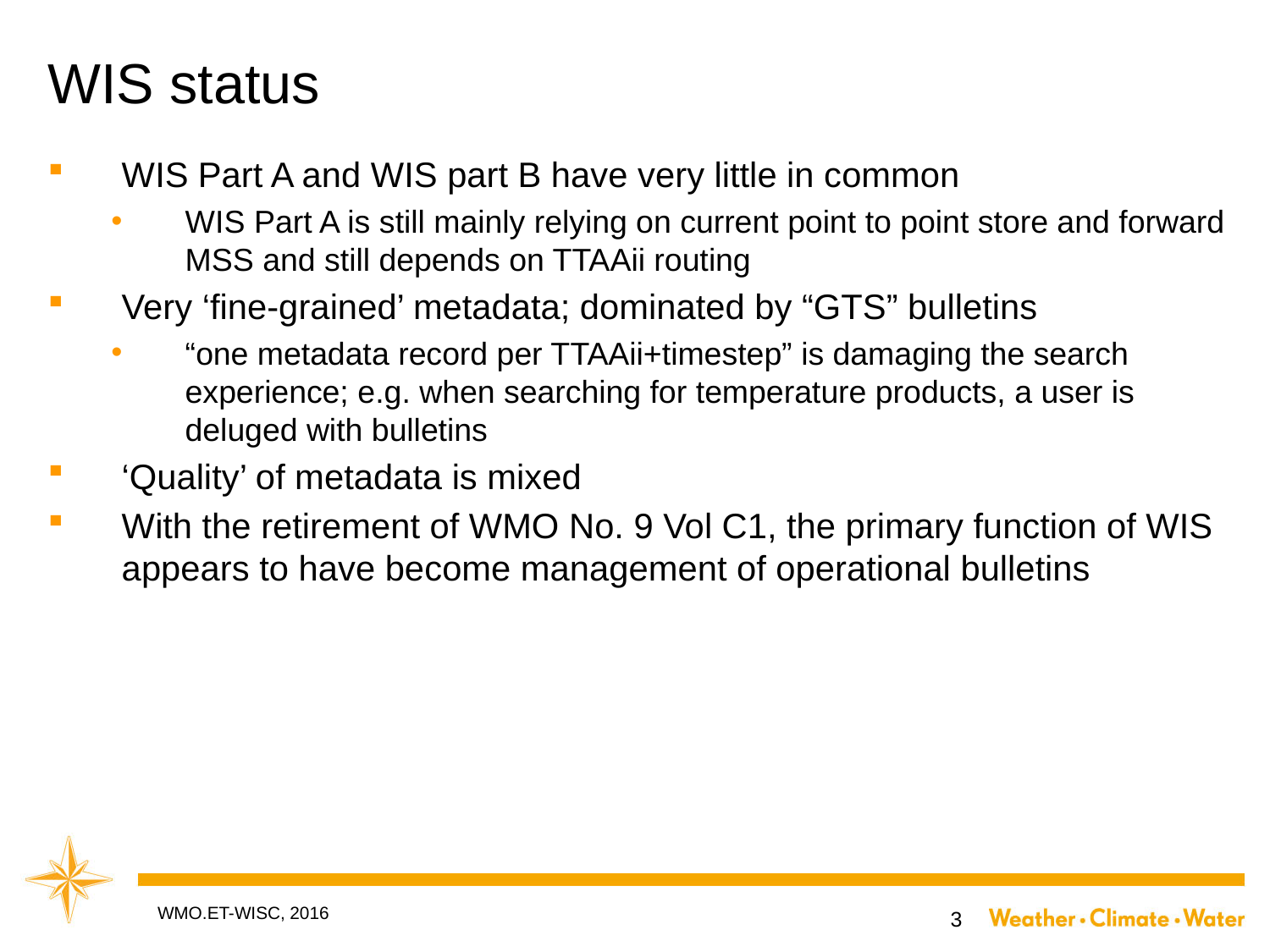

# WIS status
WIS Part A and WIS part B have very little in common
WIS Part A is still mainly relying on current point to point store and forward MSS and still depends on TTAAii routing
Very ‘fine-grained’ metadata; dominated by “GTS” bulletins
“one metadata record per TTAAii+timestep” is damaging the search experience; e.g. when searching for temperature products, a user is deluged with bulletins
‘Quality’ of metadata is mixed
With the retirement of WMO No. 9 Vol C1, the primary function of WIS appears to have become management of operational bulletins

WMO.ET-WISC, 2016
3